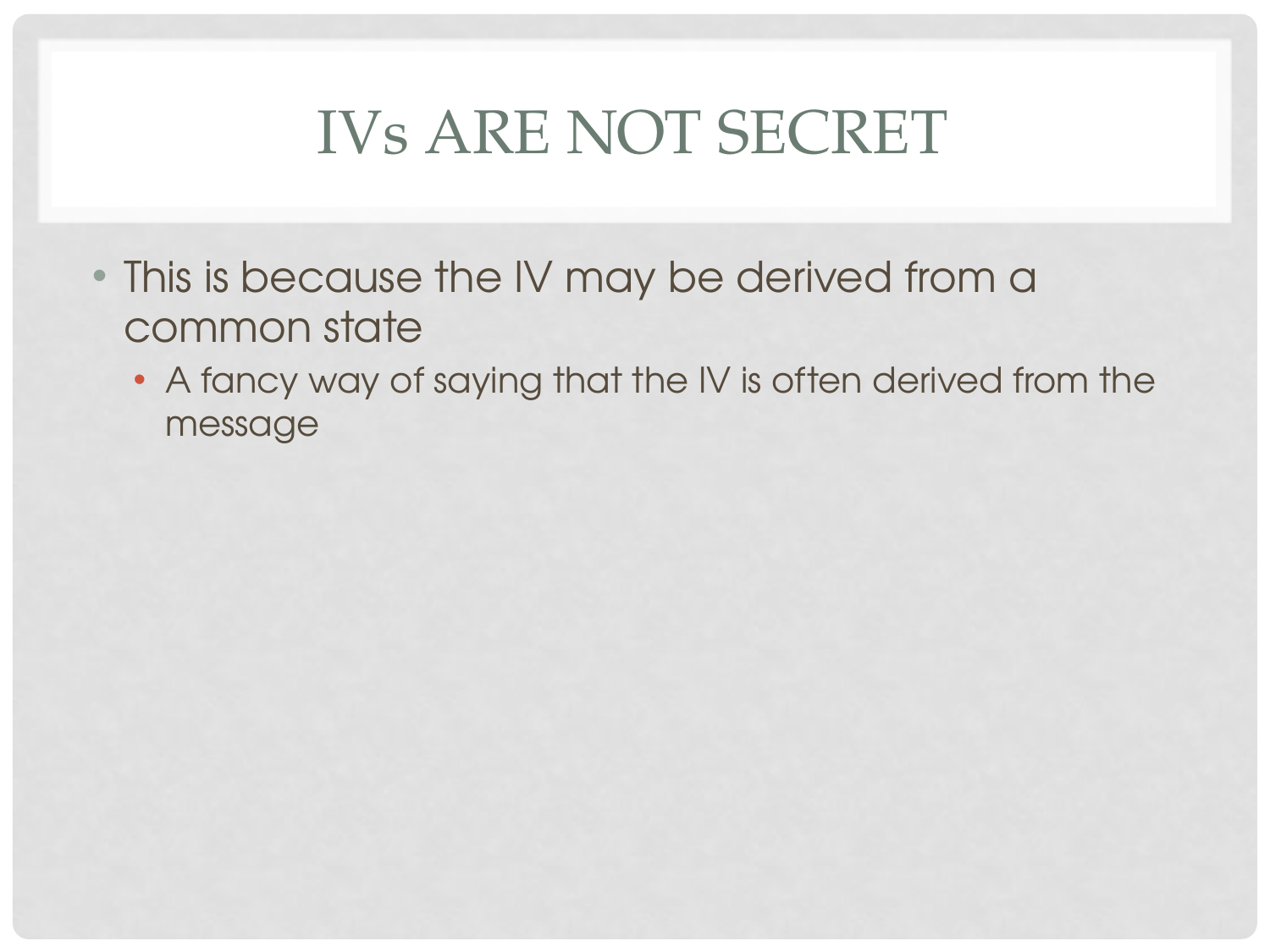

# Ivs are not secret
This is because the IV may be derived from a common state
A fancy way of saying that the IV is often derived from the message